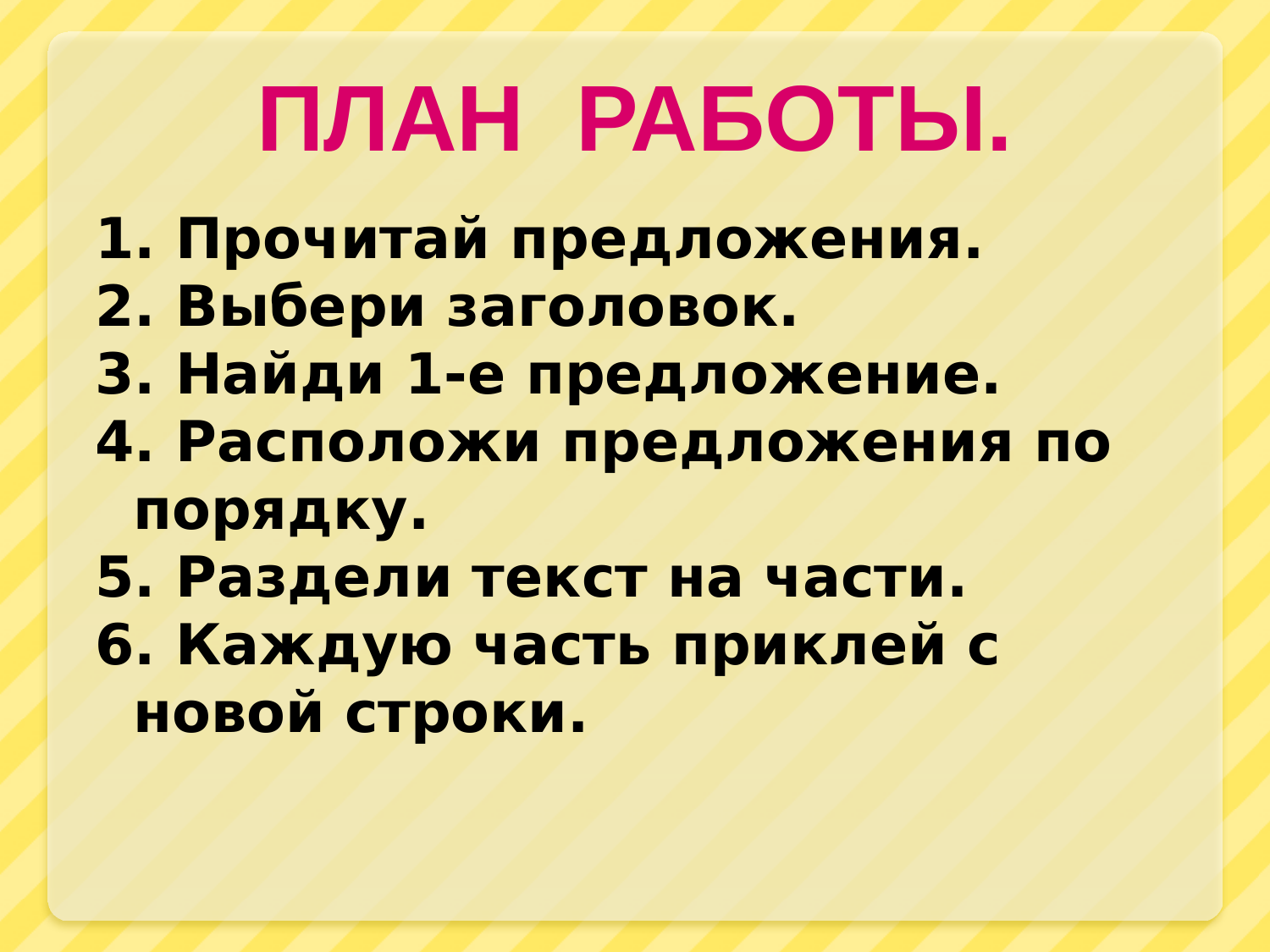

# План  работы.
1. Прочитай предложения.
2. Выбери заголовок.
3. Найди 1-е предложение.
4. Расположи предложения по порядку.
5. Раздели текст на части.
6. Каждую часть приклей с новой строки.